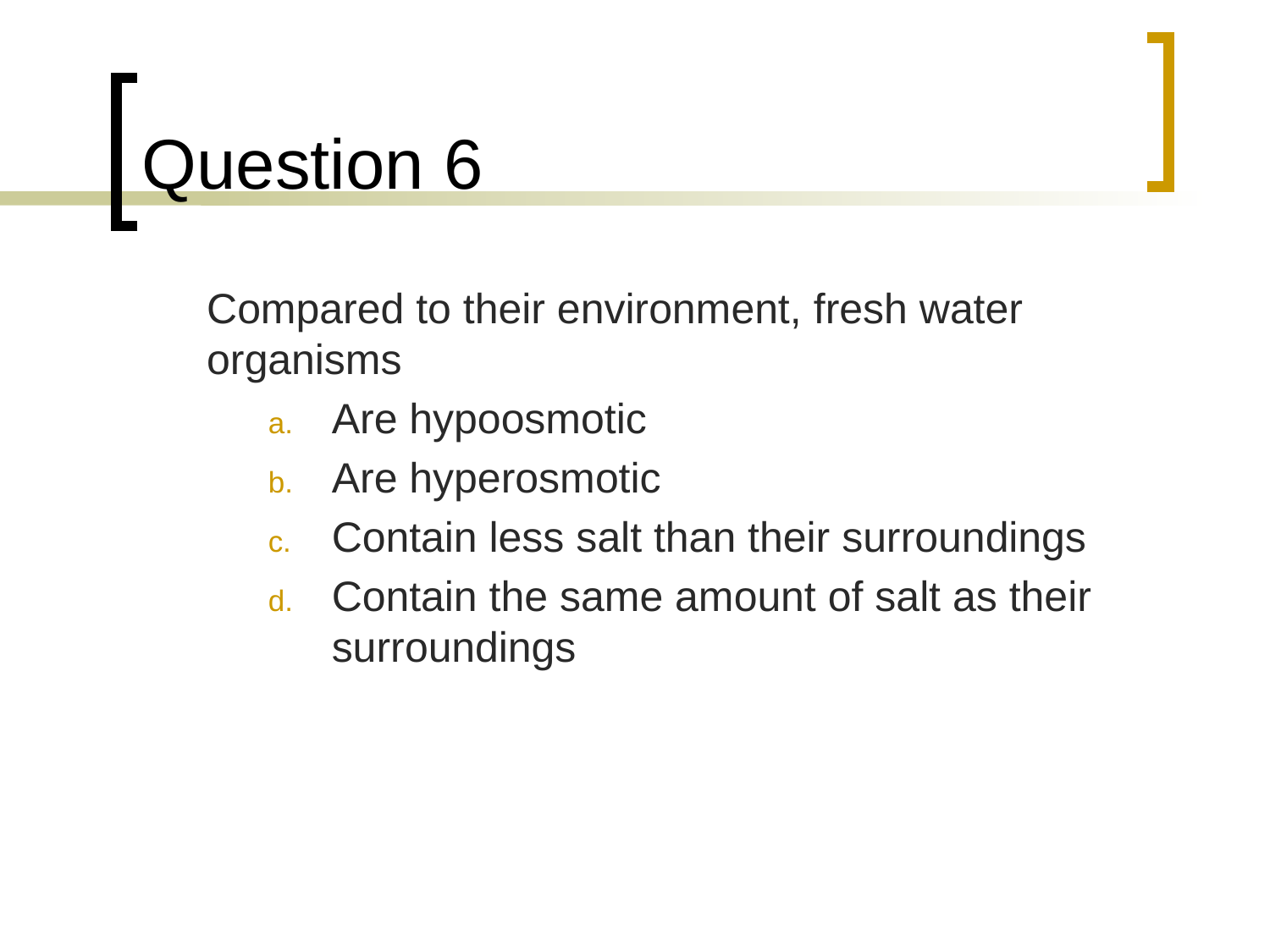

# Question 6
	Compared to their environment, fresh water organisms
Are hypoosmotic
Are hyperosmotic
Contain less salt than their surroundings
Contain the same amount of salt as their surroundings